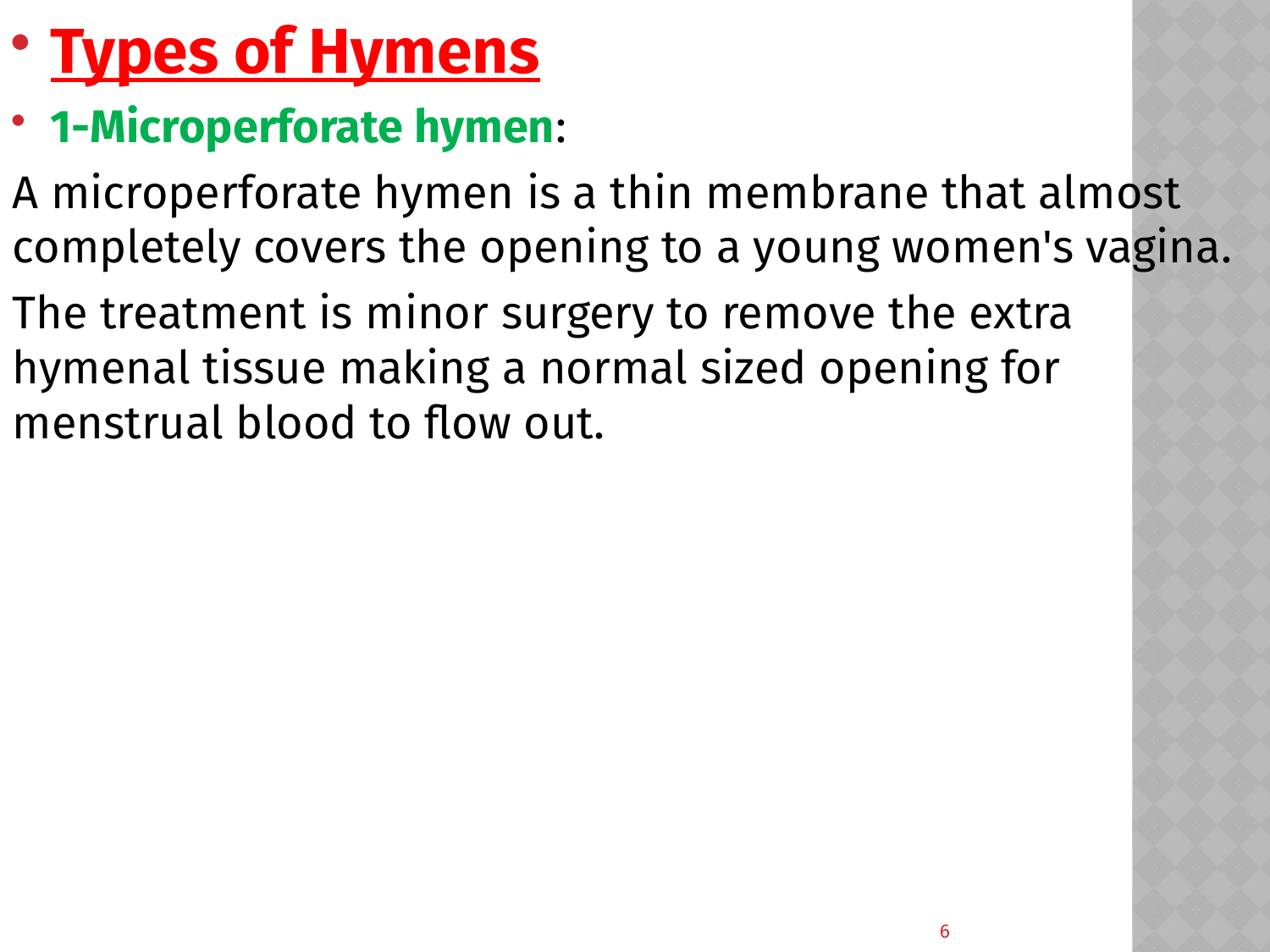

Types of Hymens
1-Microperforate hymen:
A microperforate hymen is a thin membrane that almost completely covers the opening to a young women's vagina.
The treatment is minor surgery to remove the extra hymenal tissue making a normal sized opening for menstrual blood to flow out.

6